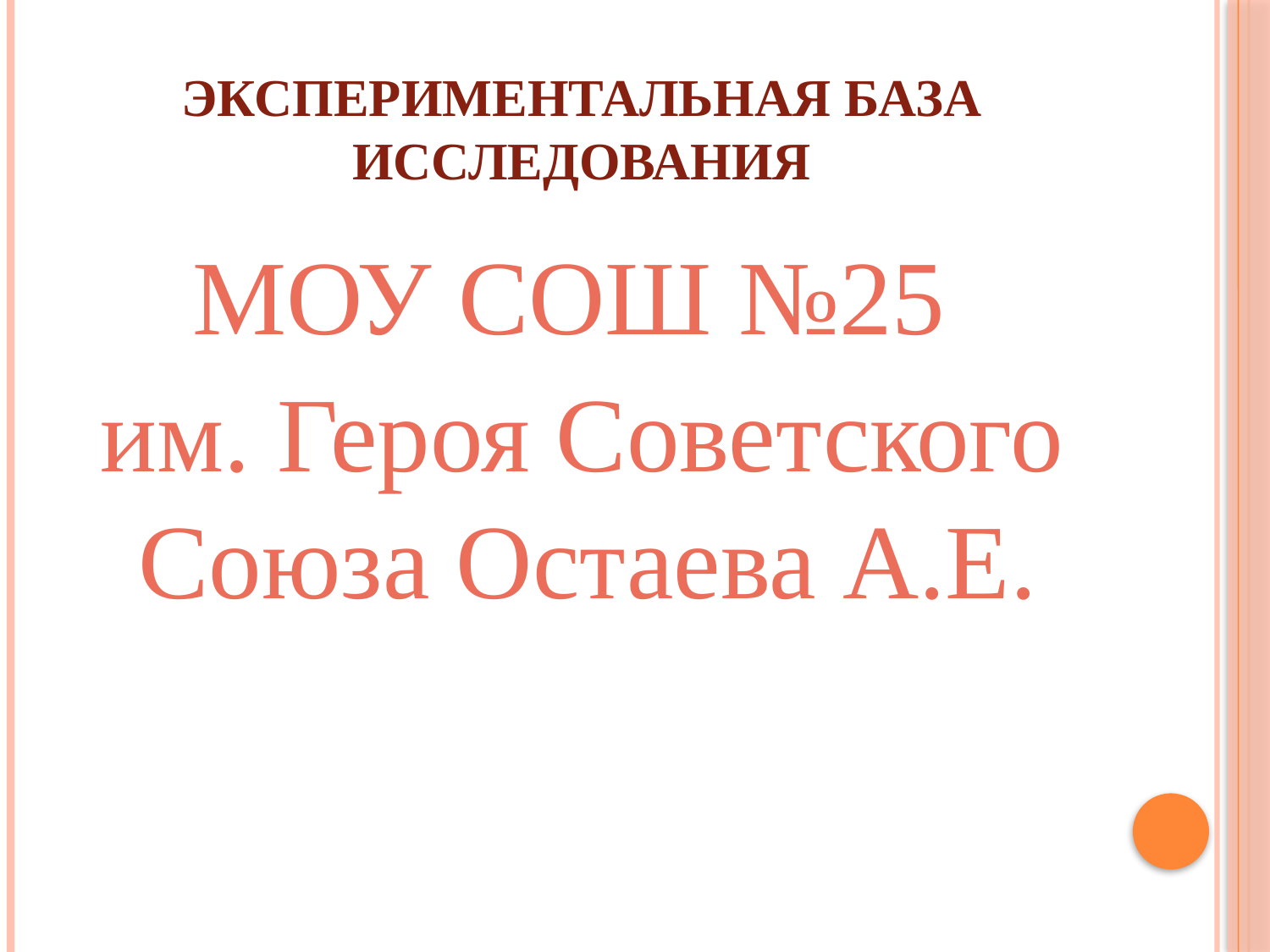

# Экспериментальная база исследования
МОУ СОШ №25
им. Героя Советского Союза Остаева А.Е.